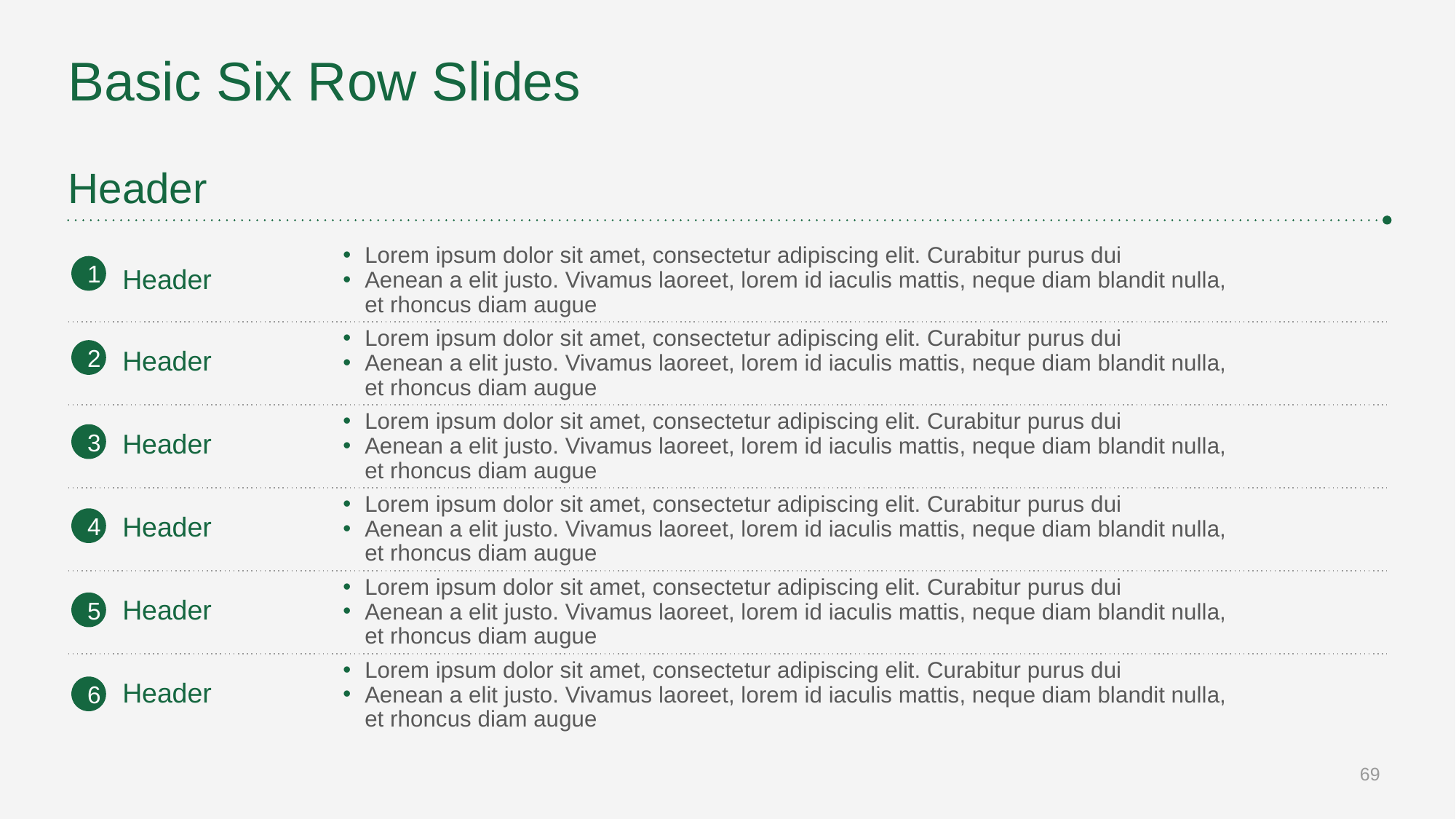

# Basic Six Row Slides
Header
Header
Lorem ipsum dolor sit amet, consectetur adipiscing elit. Curabitur purus dui
Aenean a elit justo. Vivamus laoreet, lorem id iaculis mattis, neque diam blandit nulla,
et rhoncus diam augue
1
Header
Lorem ipsum dolor sit amet, consectetur adipiscing elit. Curabitur purus dui
Aenean a elit justo. Vivamus laoreet, lorem id iaculis mattis, neque diam blandit nulla,
et rhoncus diam augue
2
Header
Lorem ipsum dolor sit amet, consectetur adipiscing elit. Curabitur purus dui
Aenean a elit justo. Vivamus laoreet, lorem id iaculis mattis, neque diam blandit nulla,
et rhoncus diam augue
3
Header
Lorem ipsum dolor sit amet, consectetur adipiscing elit. Curabitur purus dui
Aenean a elit justo. Vivamus laoreet, lorem id iaculis mattis, neque diam blandit nulla,
et rhoncus diam augue
4
Header
Lorem ipsum dolor sit amet, consectetur adipiscing elit. Curabitur purus dui
Aenean a elit justo. Vivamus laoreet, lorem id iaculis mattis, neque diam blandit nulla,
et rhoncus diam augue
5
Header
Lorem ipsum dolor sit amet, consectetur adipiscing elit. Curabitur purus dui
Aenean a elit justo. Vivamus laoreet, lorem id iaculis mattis, neque diam blandit nulla,
et rhoncus diam augue
6
69